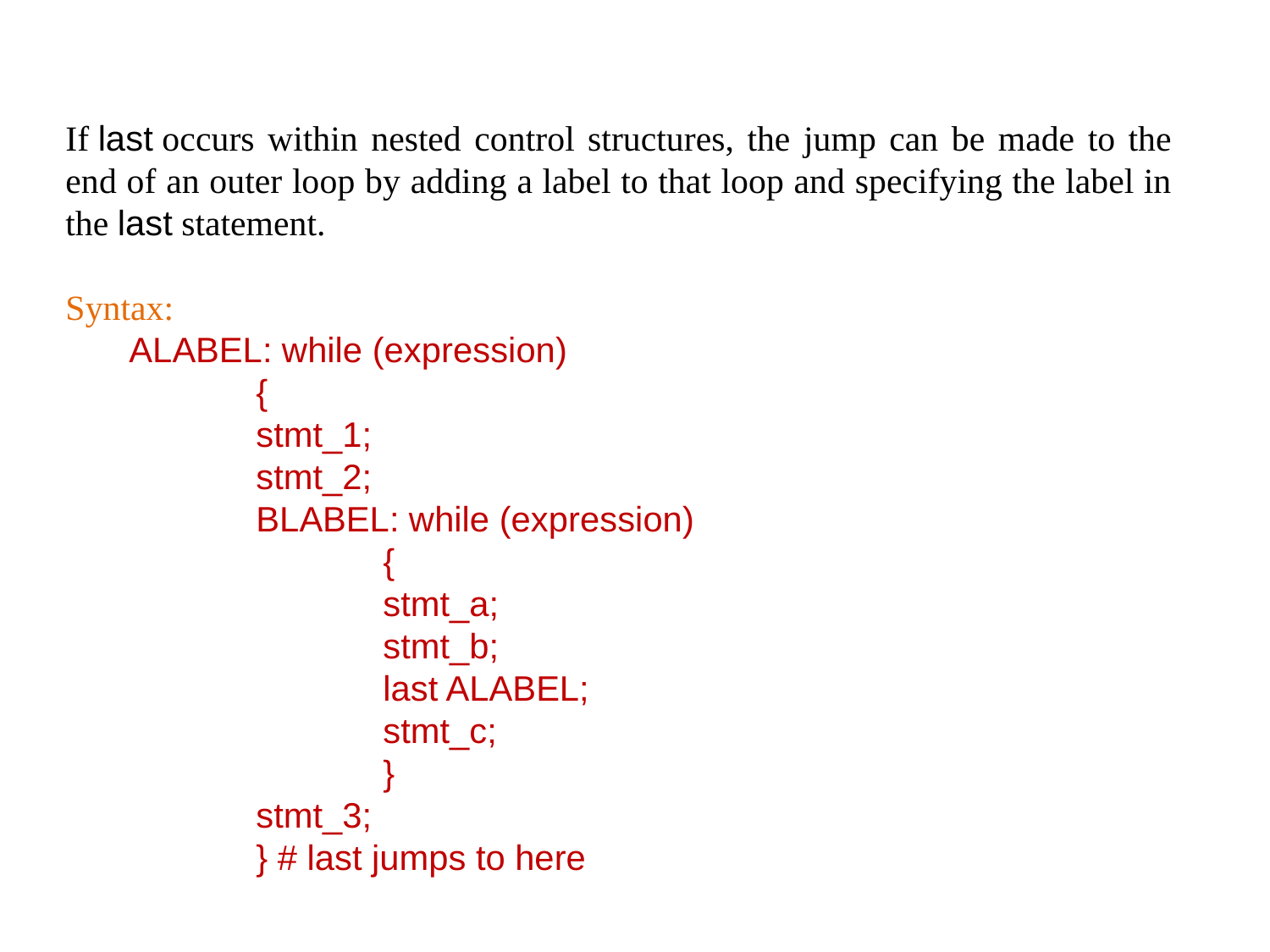

If last occurs within nested control structures, the jump can be made to the end of an outer loop by adding a label to that loop and specifying the label in the last statement.

Syntax:
ALABEL: while (expression)
	{
	stmt_1;
	stmt_2;
	BLABEL: while (expression)
		{
		stmt_a;
		stmt_b;
		last ALABEL;
		stmt_c;
		}
	stmt_3;
	} # last jumps to here